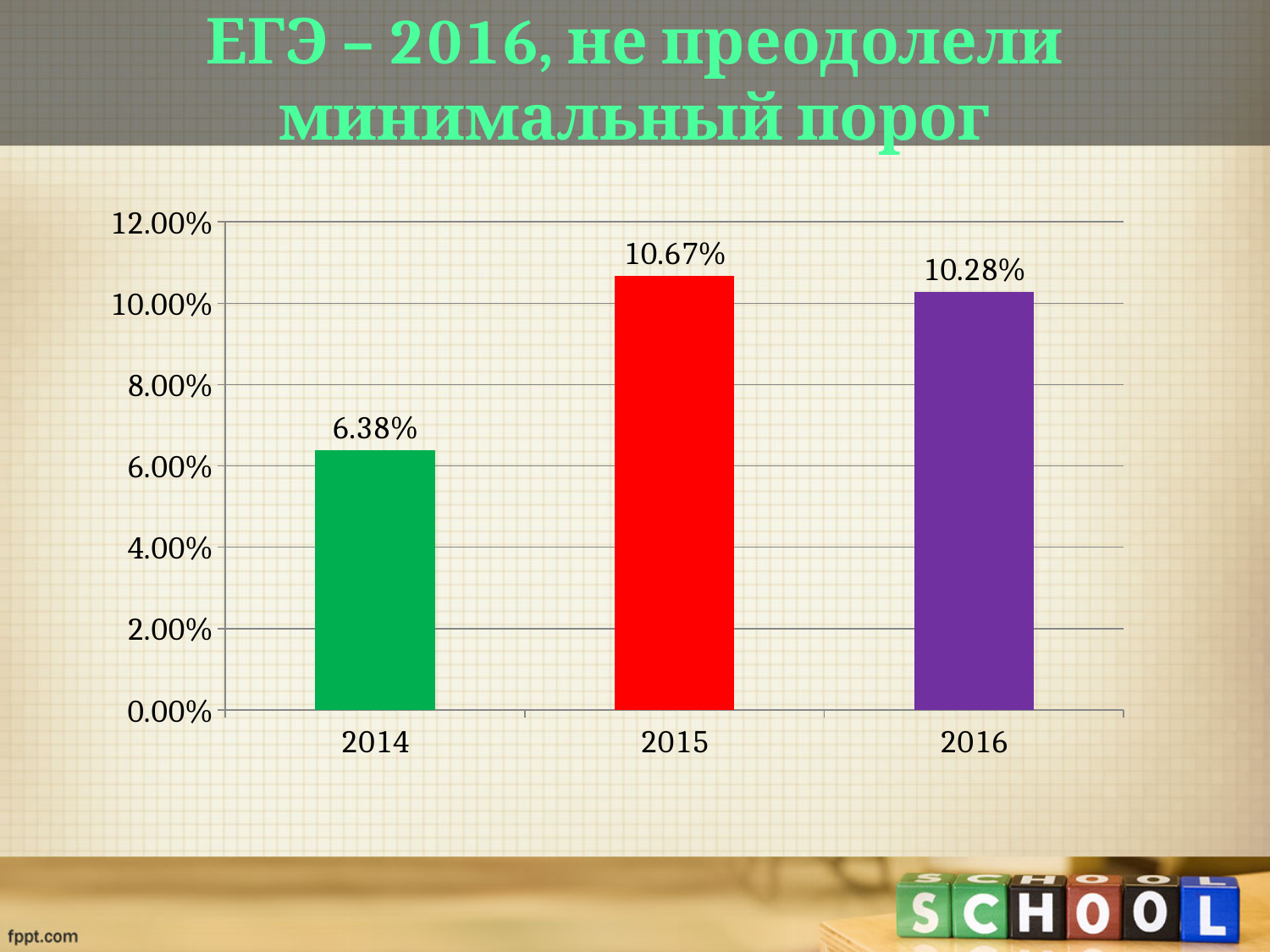

# ЕГЭ – 2016, не преодолели минимальный порог

### Chart

| Category | процент |
|---|---|
| 2014 | 0.0638 |
| 2015 | 0.1067 |
| 2016 | 0.1028 |